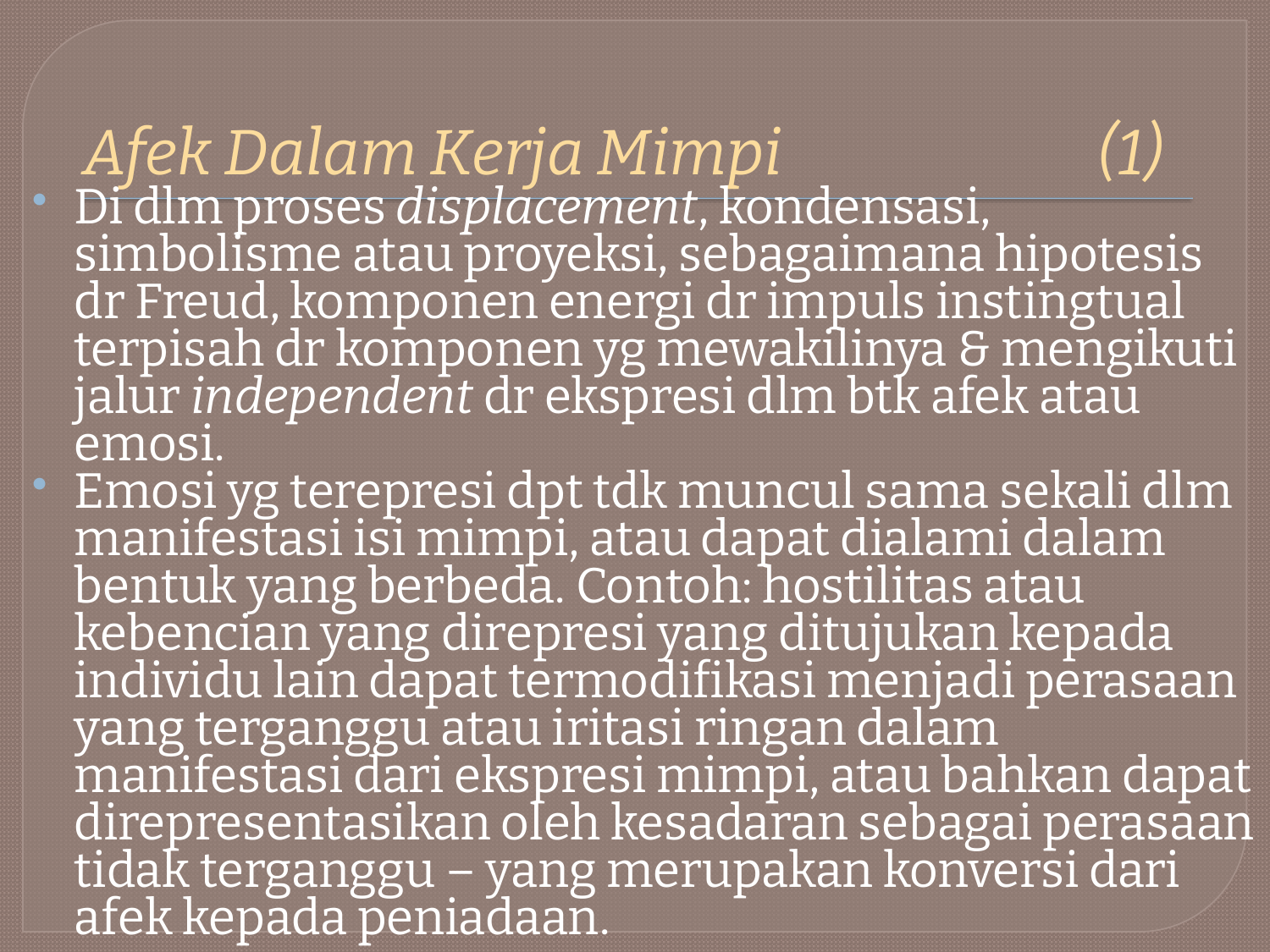

# Afek Dalam Kerja Mimpi			(1)
Di dlm proses displacement, kondensasi, simbolisme atau proyeksi, sebagaimana hipotesis dr Freud, komponen energi dr impuls instingtual terpisah dr komponen yg mewakilinya & mengikuti jalur independent dr ekspresi dlm btk afek atau emosi.
Emosi yg terepresi dpt tdk muncul sama sekali dlm manifestasi isi mimpi, atau dapat dialami dalam bentuk yang berbeda. Contoh: hostilitas atau kebencian yang direpresi yang ditujukan kepada individu lain dapat termodifikasi menjadi perasaan yang terganggu atau iritasi ringan dalam manifestasi dari ekspresi mimpi, atau bahkan dapat direpresentasikan oleh kesadaran sebagai perasaan tidak terganggu – yang merupakan konversi dari afek kepada peniadaan.